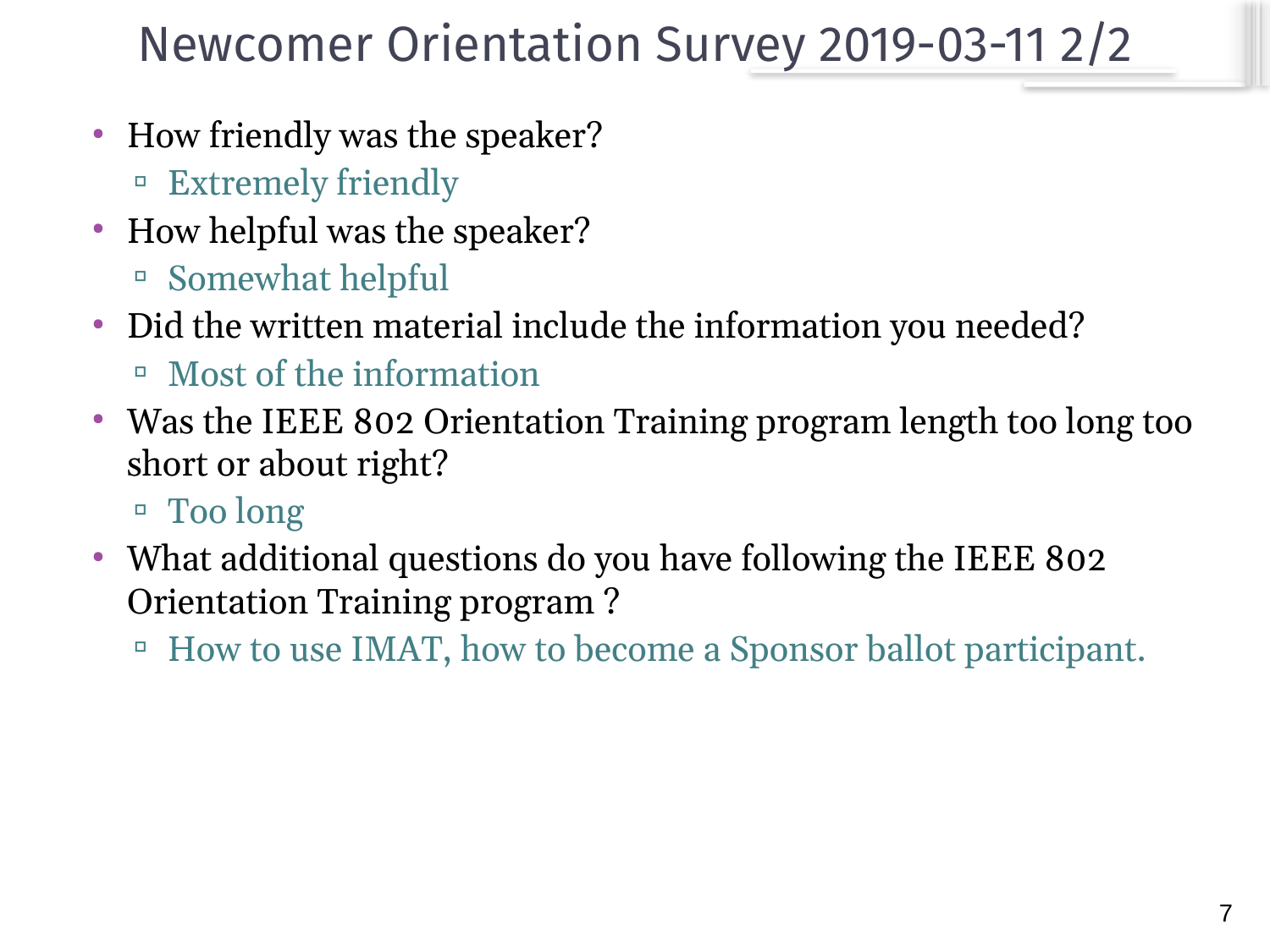

# Newcomer Orientation Survey 2019-03-11 2/2
How friendly was the speaker?
Extremely friendly
How helpful was the speaker?
Somewhat helpful
Did the written material include the information you needed?
Most of the information
Was the IEEE 802 Orientation Training program length too long too short or about right?
Too long
What additional questions do you have following the IEEE 802 Orientation Training program ?
How to use IMAT, how to become a Sponsor ballot participant.